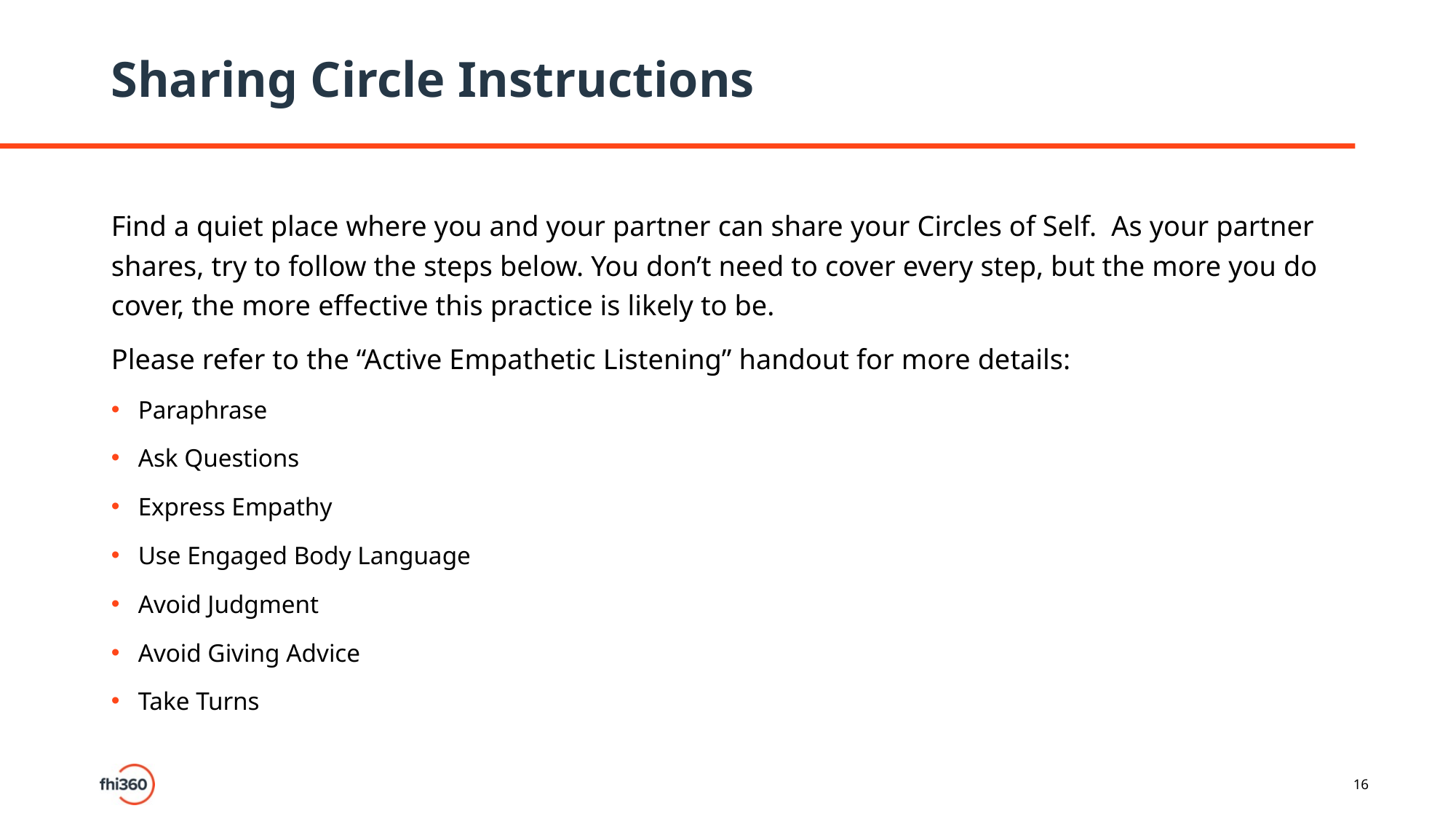

# Sharing Circle Instructions
Find a quiet place where you and your partner can share your Circles of Self.  As your partner shares, try to follow the steps below. You don’t need to cover every step, but the more you do cover, the more effective this practice is likely to be.
Please refer to the “Active Empathetic Listening” handout for more details:
Paraphrase
Ask Questions
Express Empathy
Use Engaged Body Language
Avoid Judgment
Avoid Giving Advice
Take Turns